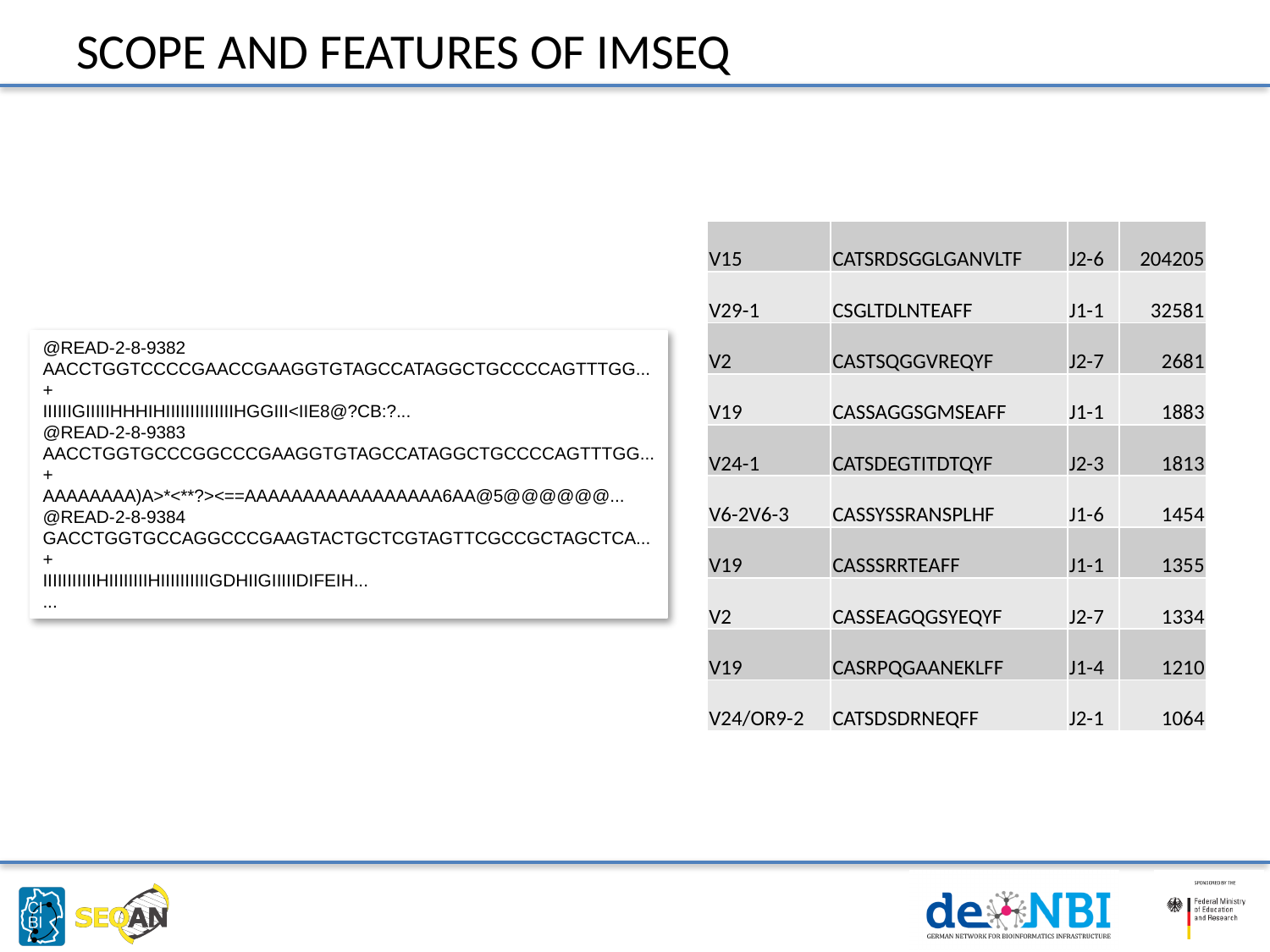

# Scope and Features of IMSEQ
| V15 | CATSRDSGGLGANVLTF | J2-6 | 204205 |
| --- | --- | --- | --- |
| V29-1 | CSGLTDLNTEAFF | J1-1 | 32581 |
| V2 | CASTSQGGVREQYF | J2-7 | 2681 |
| V19 | CASSAGGSGMSEAFF | J1-1 | 1883 |
| V24-1 | CATSDEGTITDTQYF | J2-3 | 1813 |
| V6-2V6-3 | CASSYSSRANSPLHF | J1-6 | 1454 |
| V19 | CASSSRRTEAFF | J1-1 | 1355 |
| V2 | CASSEAGQGSYEQYF | J2-7 | 1334 |
| V19 | CASRPQGAANEKLFF | J1-4 | 1210 |
| V24/OR9-2 | CATSDSDRNEQFF | J2-1 | 1064 |
@READ-2-8-9382
AACCTGGTCCCCGAACCGAAGGTGTAGCCATAGGCTGCCCCAGTTTGG...
+
IIIIIIGIIIIIHHHIHIIIIIIIIIIIIIIHGGIII<IIE8@?CB:?...
@READ-2-8-9383
AACCTGGTGCCCGGCCCGAAGGTGTAGCCATAGGCTGCCCCAGTTTGG...
+
AAAAAAAA)A>*<**?><==AAAAAAAAAAAAAAAAA6AA@5@@@@@@...
@READ-2-8-9384
GACCTGGTGCCAGGCCCGAAGTACTGCTCGTAGTTCGCCGCTAGCTCA...
+
IIIIIIIIIIIHIIIIIIIIHIIIIIIIIIIGDHIIGIIIIIDIFEIH...
...